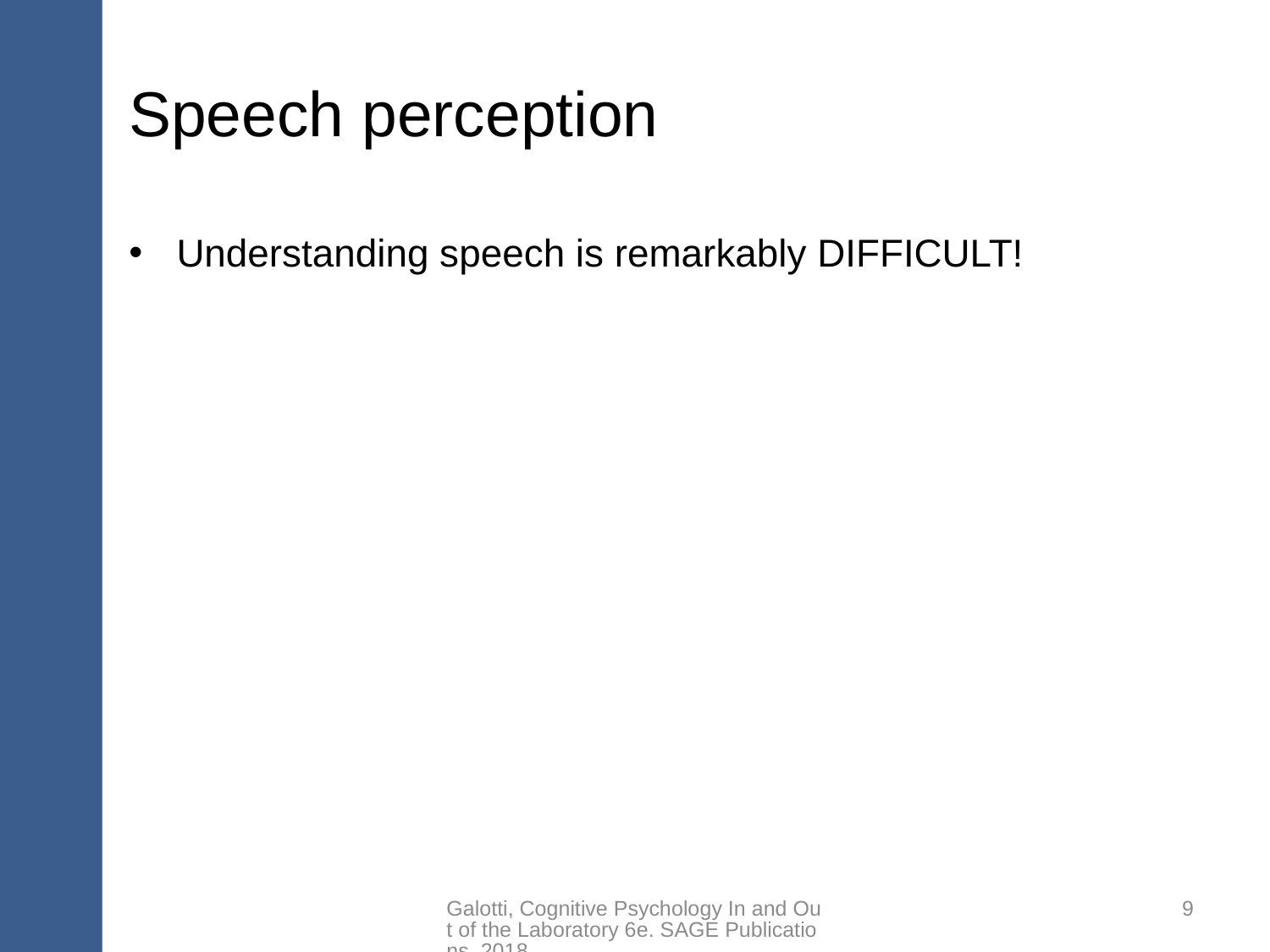

# Speech perception
Understanding speech is remarkably DIFFICULT!
Galotti, Cognitive Psychology In and Out of the Laboratory 6e. SAGE Publications, 2018.
9